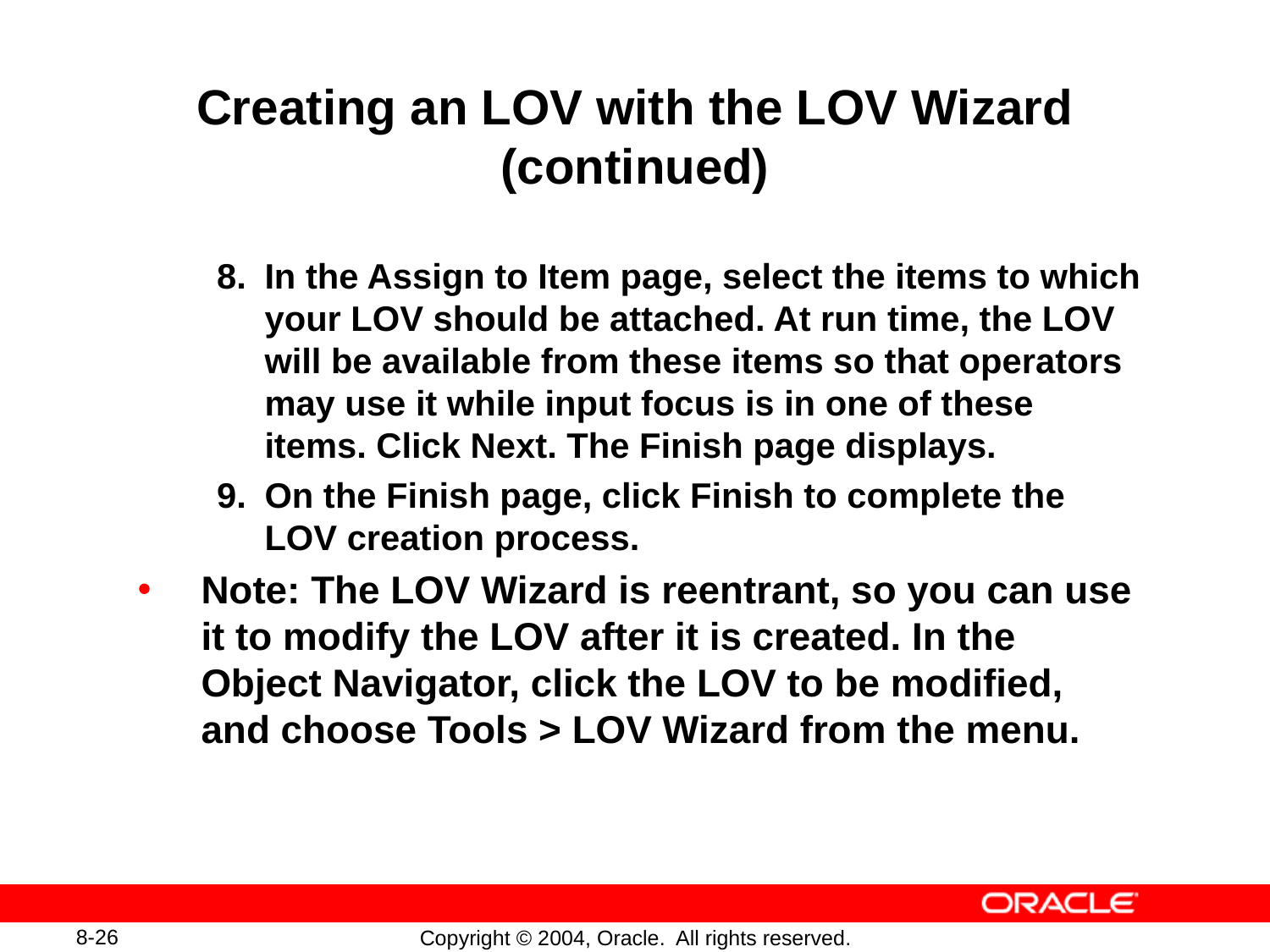

# Creating an LOV with the LOV Wizard (continued)
8.	In the Assign to Item page, select the items to which your LOV should be attached. At run time, the LOV will be available from these items so that operators may use it while input focus is in one of these items. Click Next. The Finish page displays.
9.	On the Finish page, click Finish to complete the LOV creation process.
Note: The LOV Wizard is reentrant, so you can use it to modify the LOV after it is created. In the Object Navigator, click the LOV to be modified, and choose Tools > LOV Wizard from the menu.